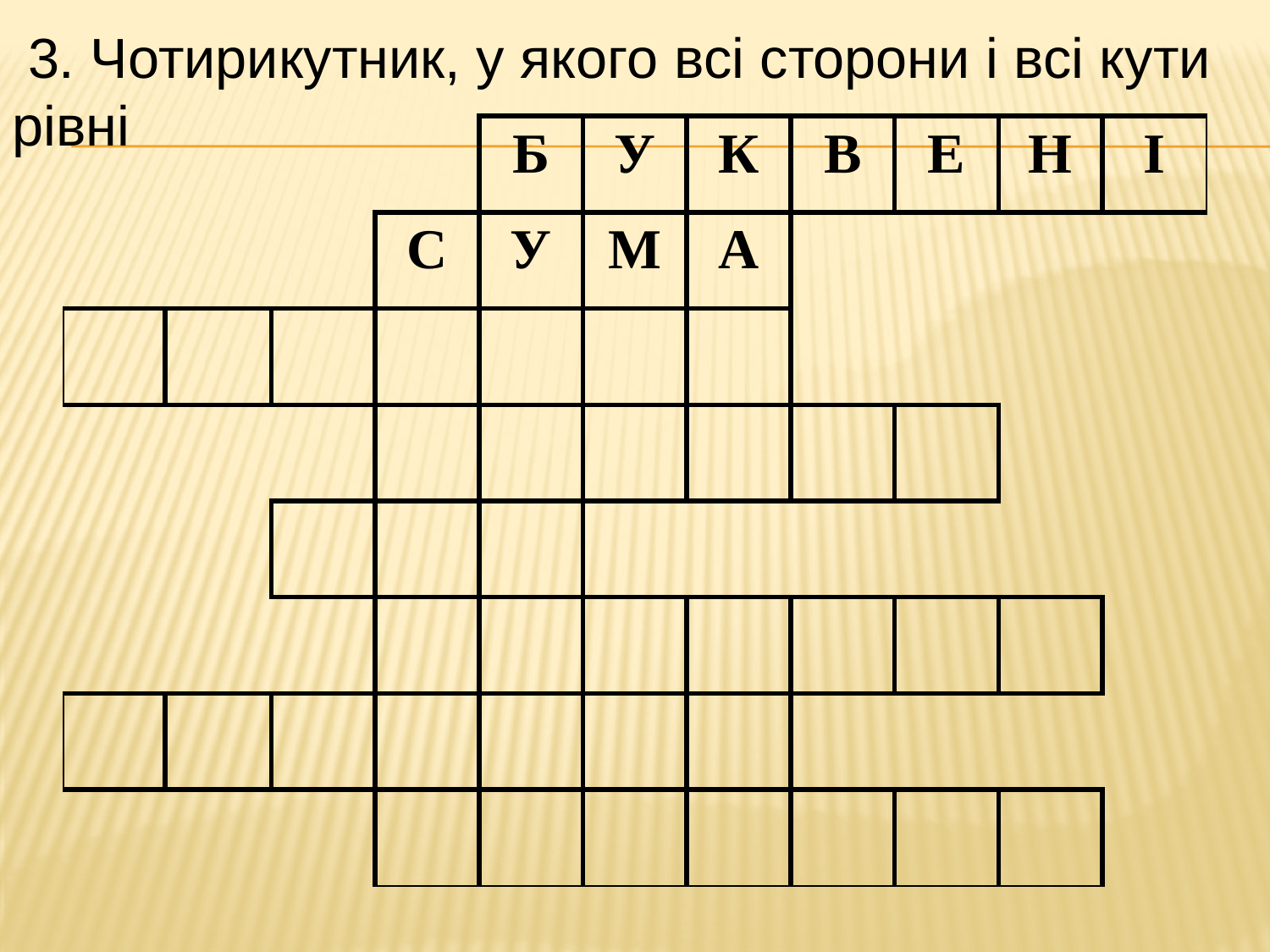

3. Чотирикутник, у якого всі сторони і всі кути рівні
|  |  |  |  | Б | У | К | В | Е | Н | І |
| --- | --- | --- | --- | --- | --- | --- | --- | --- | --- | --- |
|  |  |  | С | У | М | А |  |  |  |  |
|  |  |  |  |  |  |  |  |  |  |  |
|  |  |  |  |  |  |  |  |  |  |  |
|  |  |  |  |  |  |  |  |  |  |  |
|  |  |  |  |  |  |  |  |  |  |  |
|  |  |  |  |  |  |  |  |  |  |  |
|  |  |  |  |  |  |  |  |  |  |  |